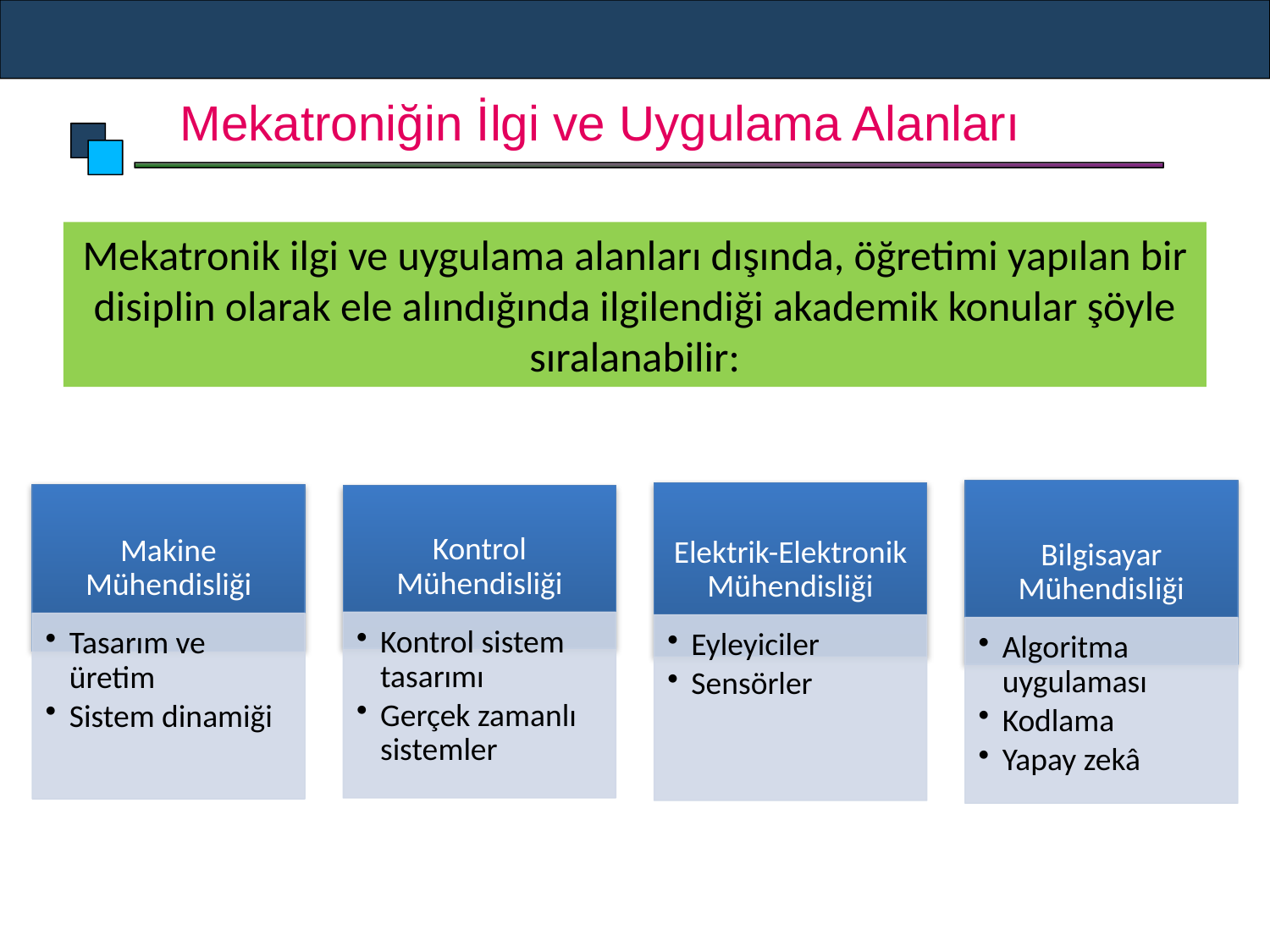

# Mekatroniğin İlgi ve Uygulama Alanları

Mekatronik ilgi ve uygulama alanları dışında, öğretimi yapılan bir disiplin olarak ele alındığında ilgilendiği akademik konular şöyle sıralanabilir:
Makine Mühendisliği
Tasarım ve üretim
Sistem dinamiği
Kontrol Mühendisliği
Kontrol sistem tasarımı
Gerçek zamanlı sistemler
Elektrik-Elektronik Mühendisliği
Eyleyiciler
Sensörler
Bilgisayar Mühendisliği
Algoritma uygulaması
Kodlama
Yapay zekâ